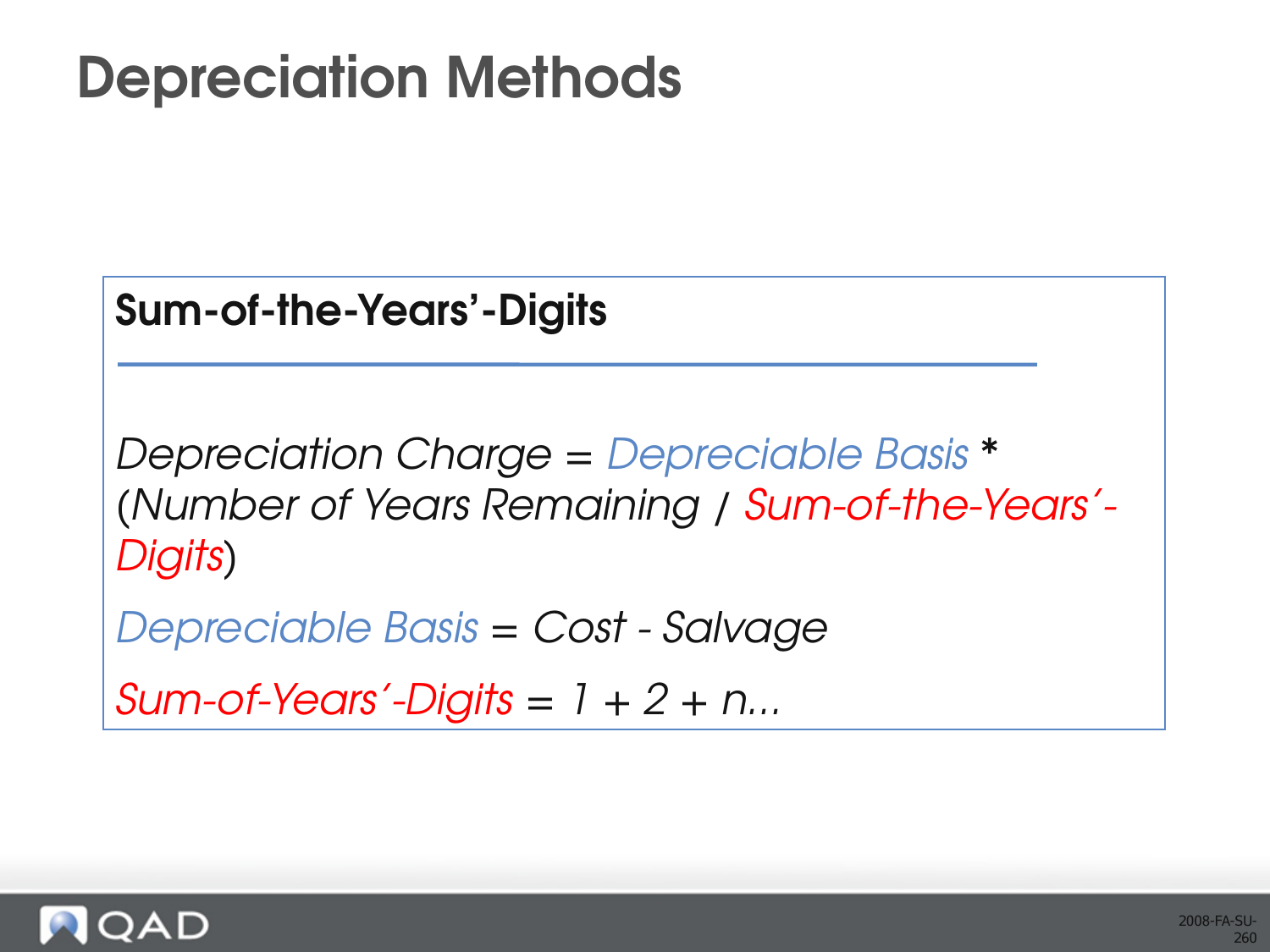

# Depreciation Methods
Sum-of-the-Years’-Digits

Depreciation Charge = Depreciable Basis * (Number of Years Remaining / Sum-of-the-Years’-Digits)
Depreciable Basis = Cost - Salvage
Sum-of-Years’-Digits = 1 + 2 + n...

2008-FA-SU-260